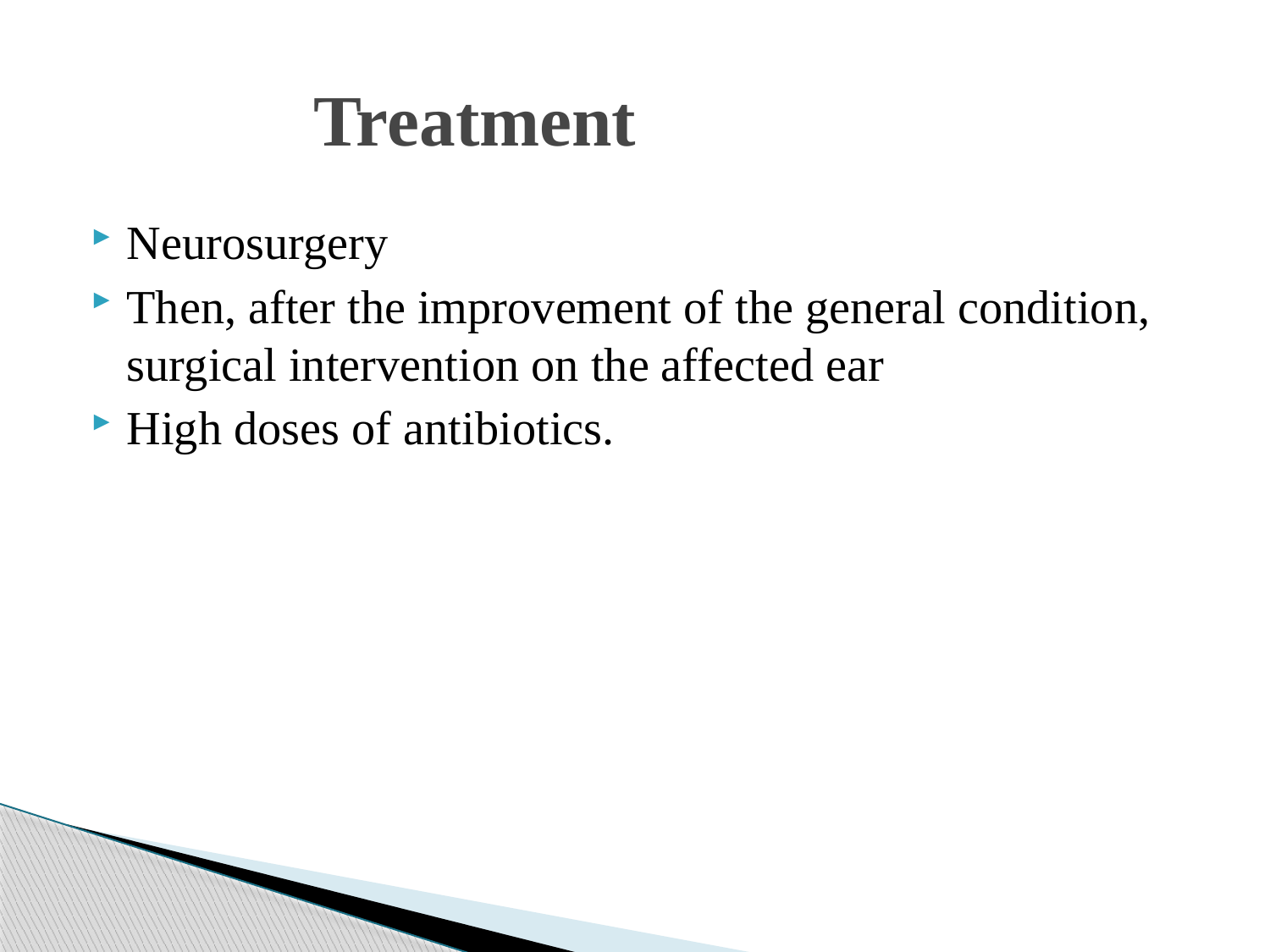

# Treatment
Neurosurgery
Then, after the improvement of the general condition, surgical intervention on the affected ear
High doses of antibiotics.